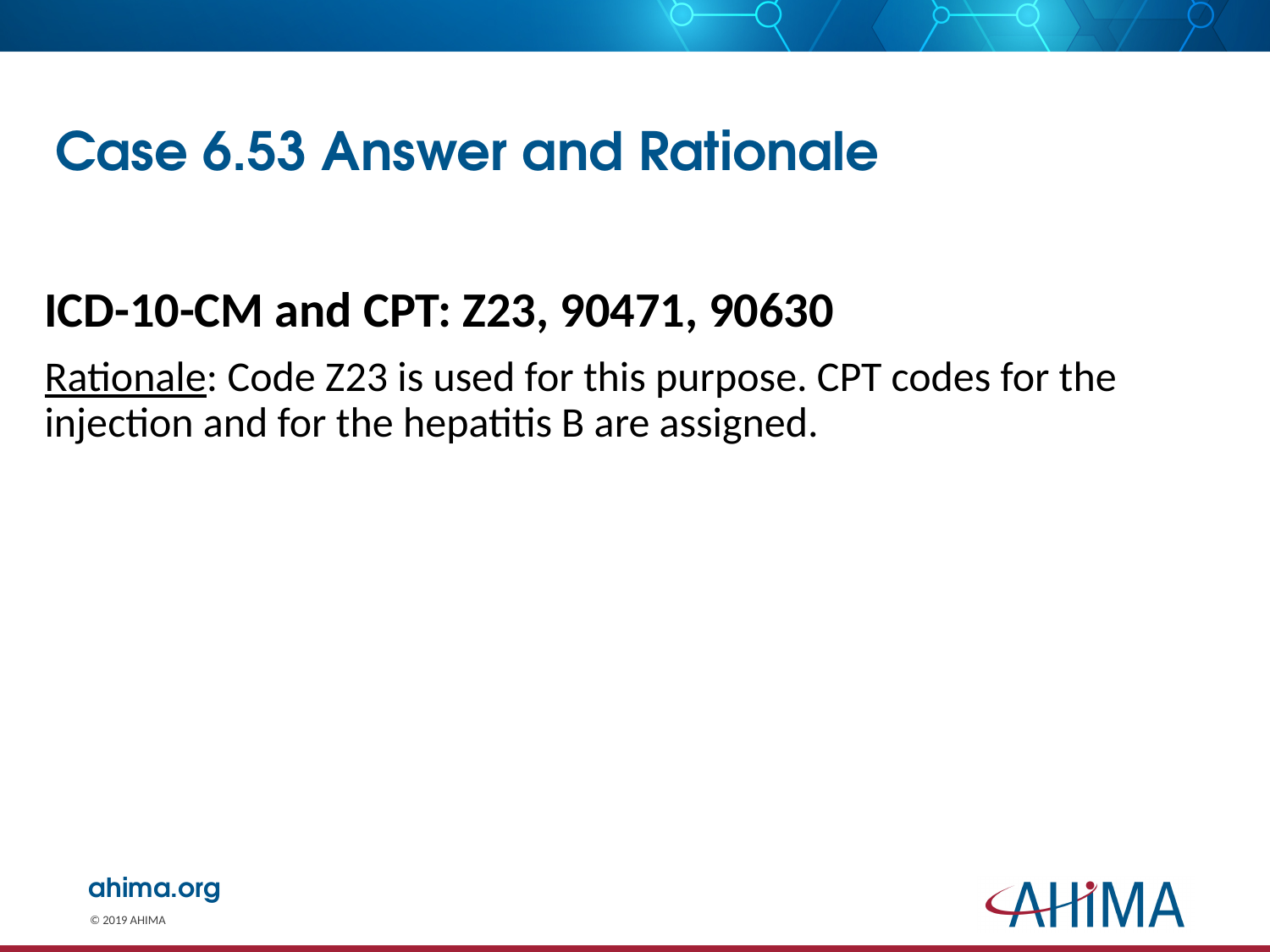

# Case 6.53 Answer and Rationale

ICD-10-CM and CPT: Z23, 90471, 90630
Rationale: Code Z23 is used for this purpose. CPT codes for the injection and for the hepatitis B are assigned.